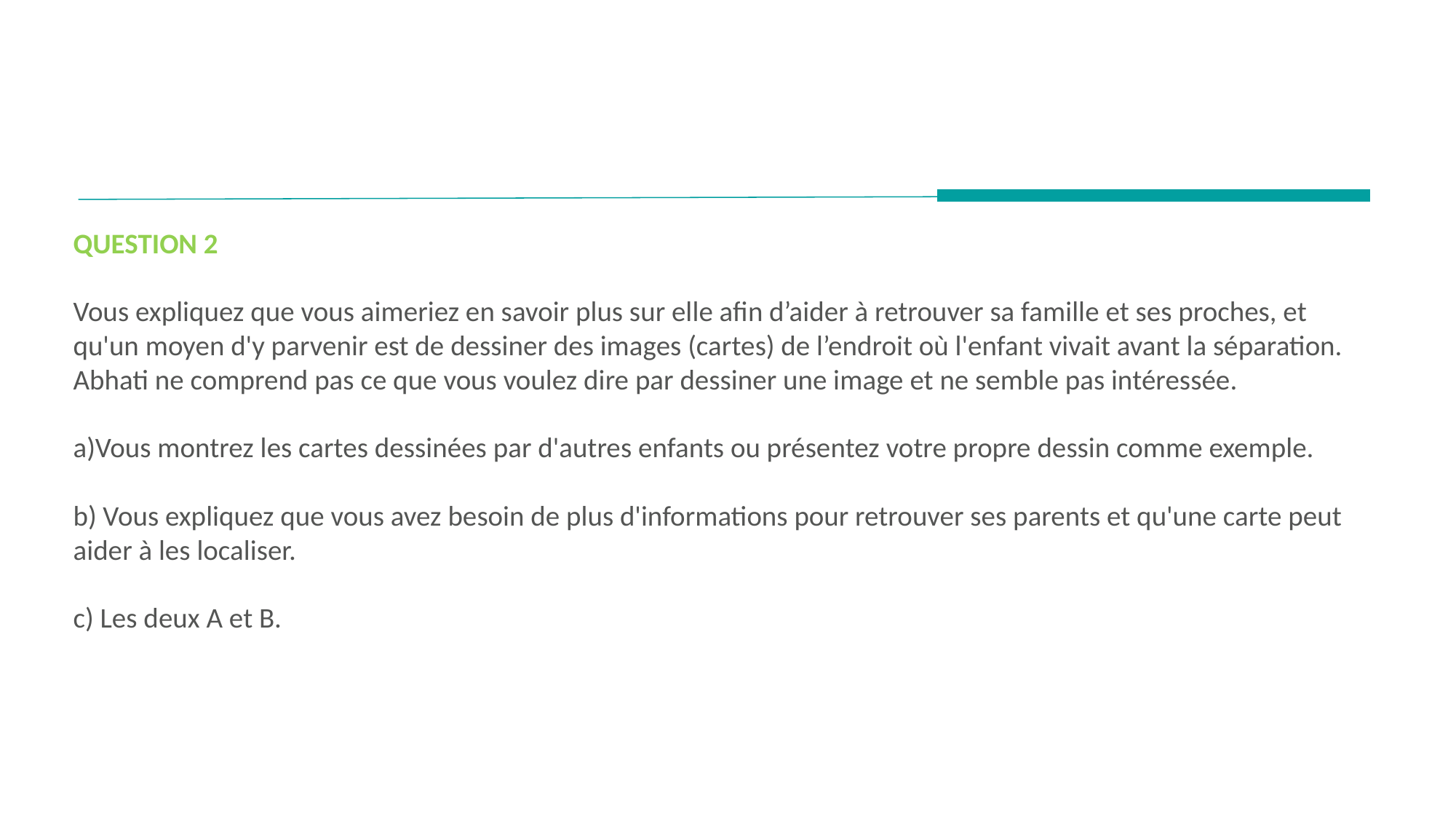

QUESTION 2

Vous expliquez que vous aimeriez en savoir plus sur elle afin d’aider à retrouver sa famille et ses proches, et qu'un moyen d'y parvenir est de dessiner des images (cartes) de l’endroit où l'enfant vivait avant la séparation. Abhati ne comprend pas ce que vous voulez dire par dessiner une image et ne semble pas intéressée.

a)Vous montrez les cartes dessinées par d'autres enfants ou présentez votre propre dessin comme exemple.

b) Vous expliquez que vous avez besoin de plus d'informations pour retrouver ses parents et qu'une carte peut aider à les localiser.

c) Les deux A et B.